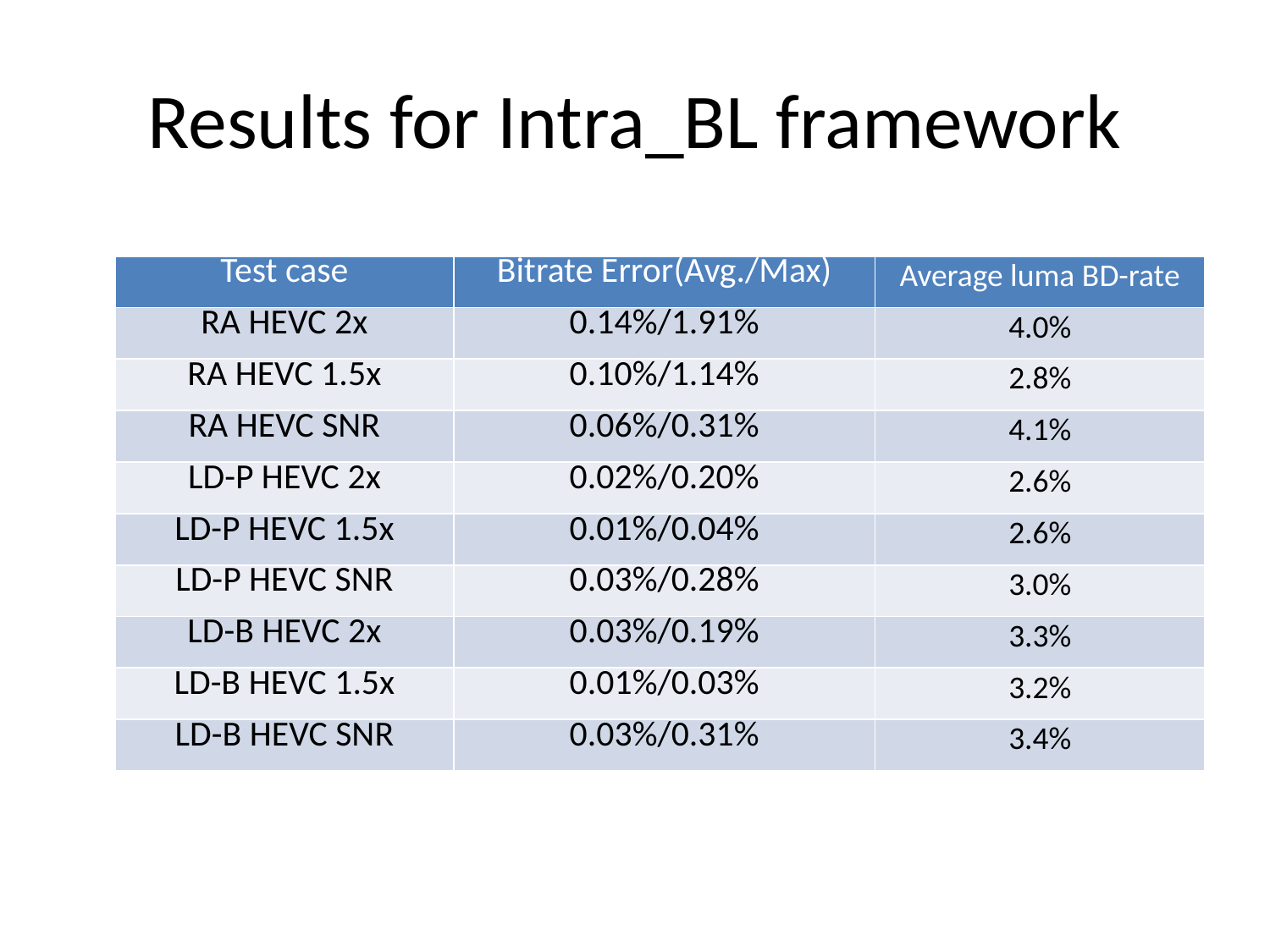

# Results for Intra_BL framework
| Test case | Bitrate Error(Avg./Max) | Average luma BD-rate |
| --- | --- | --- |
| RA HEVC 2x | 0.14%/1.91% | 4.0% |
| RA HEVC 1.5x | 0.10%/1.14% | 2.8% |
| RA HEVC SNR | 0.06%/0.31% | 4.1% |
| LD-P HEVC 2x | 0.02%/0.20% | 2.6% |
| LD-P HEVC 1.5x | 0.01%/0.04% | 2.6% |
| LD-P HEVC SNR | 0.03%/0.28% | 3.0% |
| LD-B HEVC 2x | 0.03%/0.19% | 3.3% |
| LD-B HEVC 1.5x | 0.01%/0.03% | 3.2% |
| LD-B HEVC SNR | 0.03%/0.31% | 3.4% |